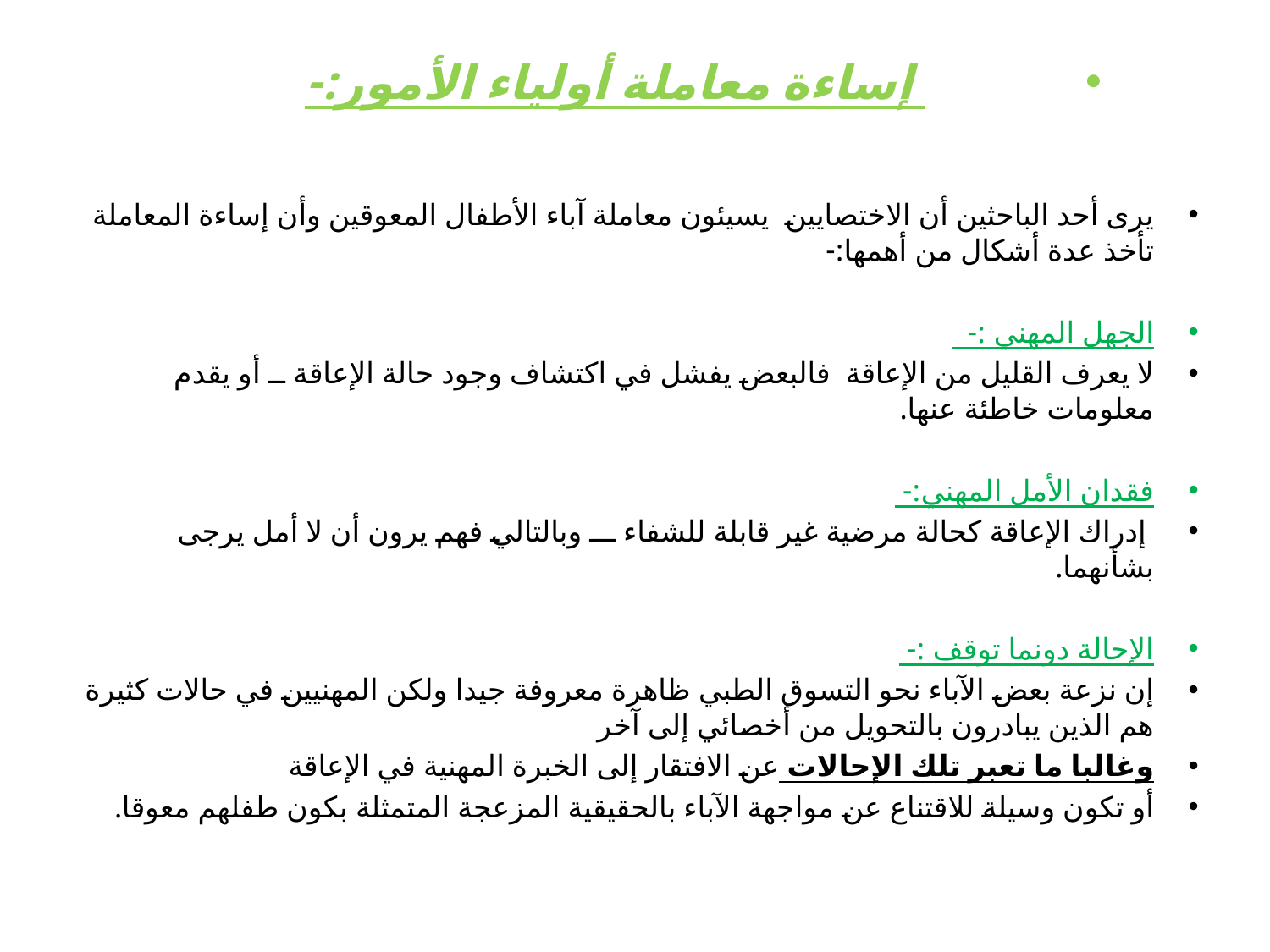

إساءة معاملة أولياء الأمور:-

يرى أحد الباحثين أن الاختصايين  يسيئون معاملة آباء الأطفال المعوقين وأن إساءة المعاملة تأخذ عدة أشكال من أهمها:-

الجهل المهني :-
لا يعرف القليل من الإعاقة  فالبعض يفشل في اكتشاف وجود حالة الإعاقة ــ أو يقدم معلومات خاطئة عنها.

فقدان الأمل المهني:-
 إدراك الإعاقة كحالة مرضية غير قابلة للشفاء ـــ وبالتالي فهم يرون أن لا أمل يرجى بشأنهما.

الإحالة دونما توقف :-
إن نزعة بعض الآباء نحو التسوق الطبي ظاهرة معروفة جيدا ولكن المهنيين في حالات كثيرة هم الذين يبادرون بالتحويل من أخصائي إلى آخر
وغالبا ما تعبر تلك الإحالات عن الافتقار إلى الخبرة المهنية في الإعاقة
أو تكون وسيلة للاقتناع عن مواجهة الآباء بالحقيقية المزعجة المتمثلة بكون طفلهم معوقا.